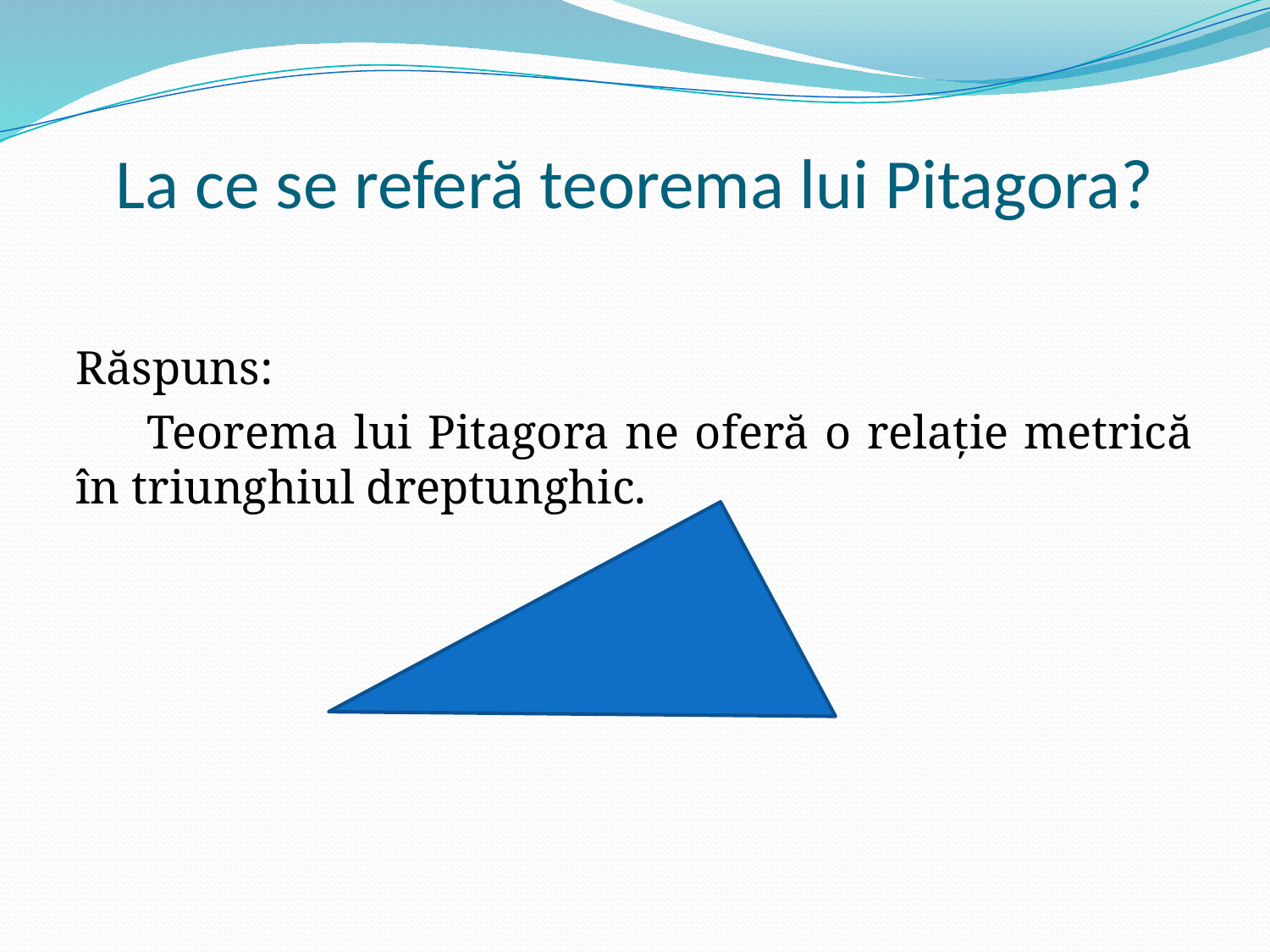

# La ce se referă teorema lui Pitagora?

Răspuns:
Teorema lui Pitagora ne oferă o relaţie metrică în triunghiul dreptunghic.